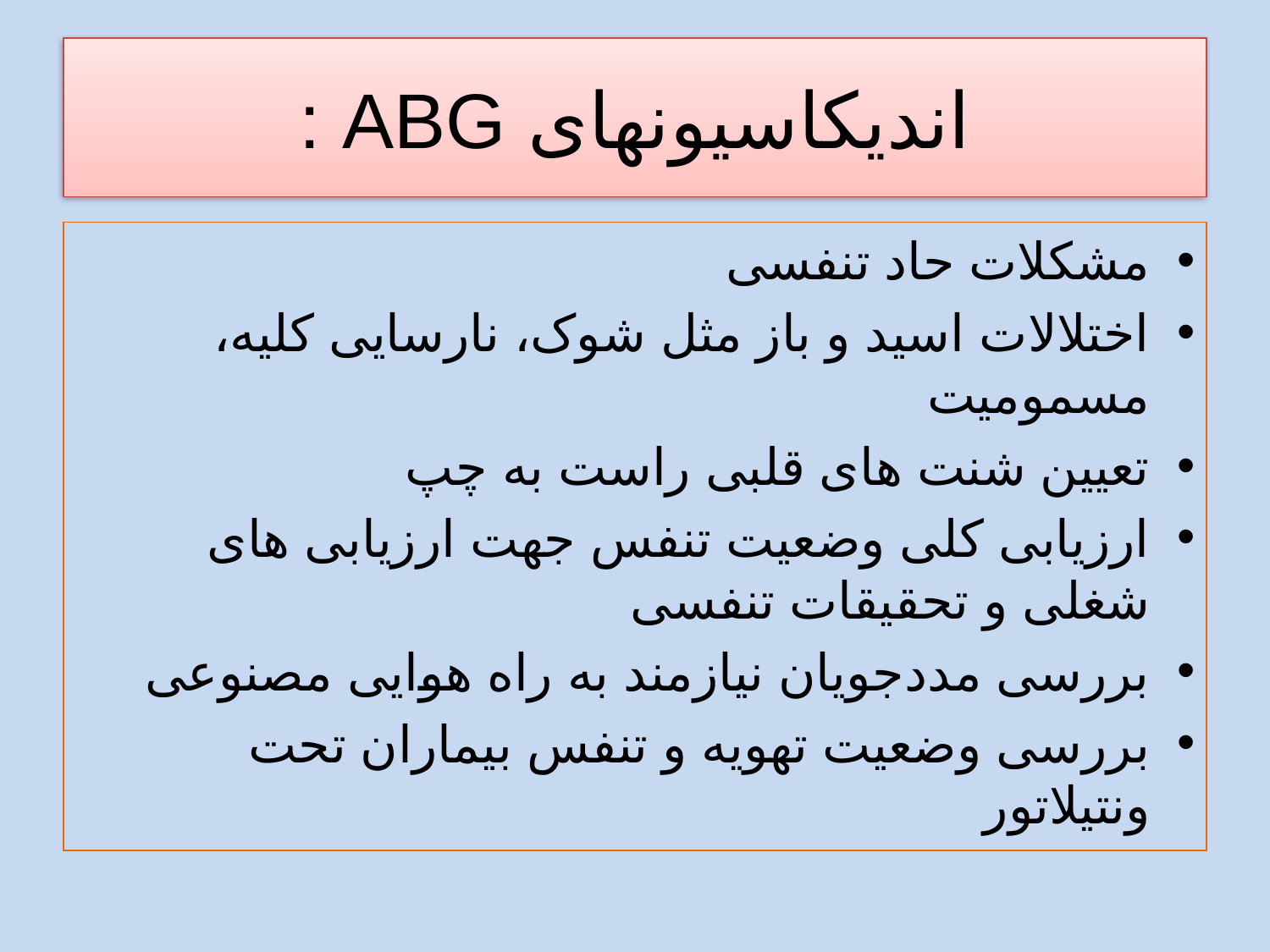

# اندیکاسیونهای ABG :
مشکلات حاد تنفسی
اختلالات اسید و باز مثل شوک، نارسایی کلیه، مسمومیت
تعیین شنت های قلبی راست به چپ
ارزیابی کلی وضعیت تنفس جهت ارزیابی های شغلی و تحقیقات تنفسی
بررسی مددجویان نیازمند به راه هوایی مصنوعی
بررسی وضعیت تهویه و تنفس بیماران تحت ونتیلاتور